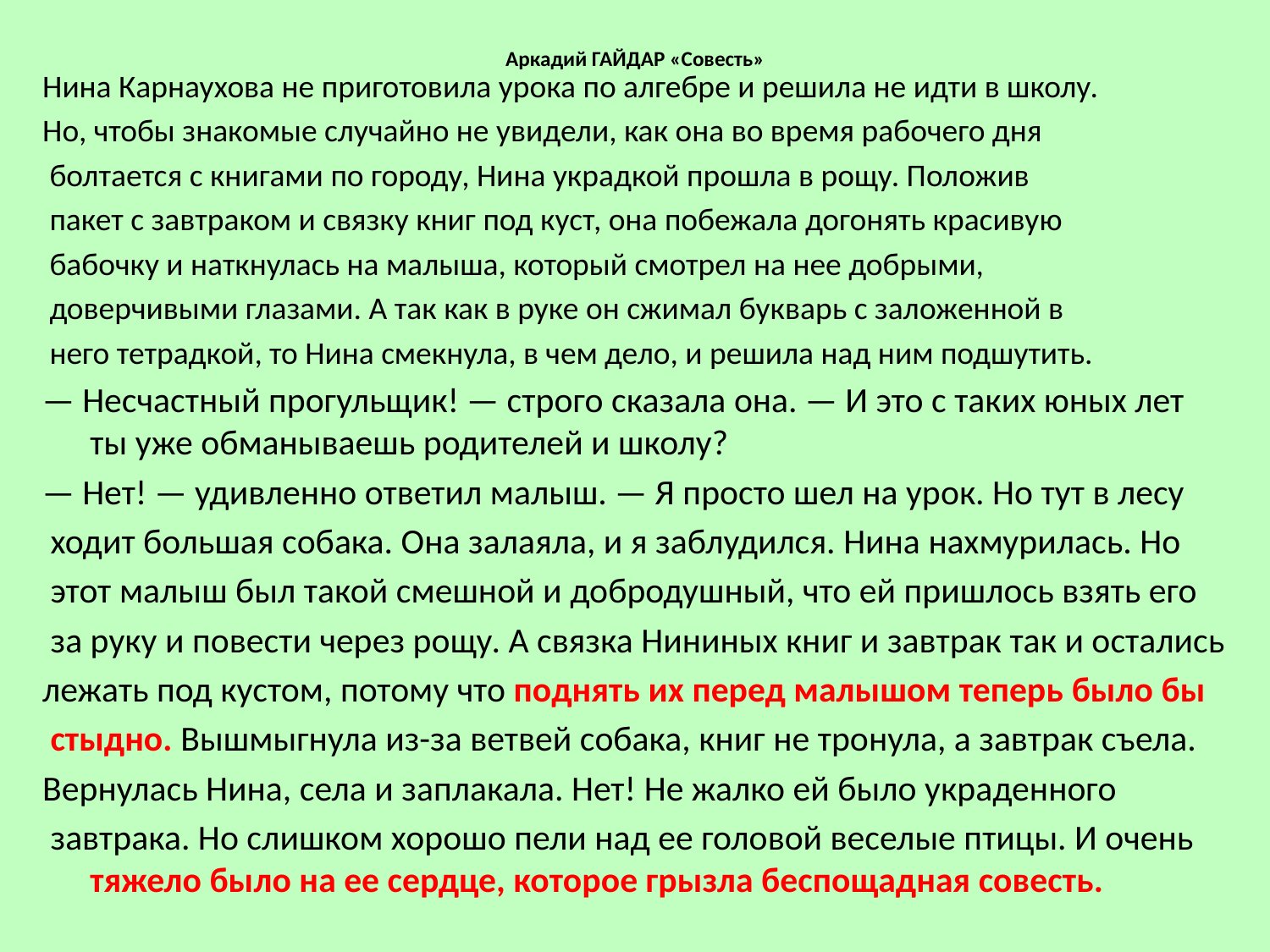

# Аркадий ГАЙДАР «Совесть»
Нина Карнаухова не приготовила урока по алгебре и решила не идти в школу.
Но, чтобы знакомые случайно не увидели, как она во время рабочего дня
 болтается с книгами по городу, Нина украдкой прошла в рощу. Положив
 пакет с завтраком и связку книг под куст, она побежала догонять красивую
 бабочку и наткнулась на малыша, который смотрел на нее добрыми,
 доверчивыми глазами. А так как в руке он сжимал букварь с заложенной в
 него тетрадкой, то Нина смекнула, в чем дело, и решила над ним подшутить.
— Несчастный прогульщик! — строго сказала она. — И это с таких юных лет ты уже обманываешь родителей и школу?
— Нет! — удивленно ответил малыш. — Я просто шел на урок. Но тут в лесу
 ходит большая собака. Она залаяла, и я заблудился. Нина нахмурилась. Но
 этот малыш был такой смешной и добродушный, что ей пришлось взять его
 за руку и повести через рощу. А связка Нининых книг и завтрак так и остались
лежать под кустом, потому что поднять их перед малышом теперь было бы
 стыдно. Вышмыгнула из-за ветвей собака, книг не тронула, а завтрак съела.
Вернулась Нина, села и заплакала. Нет! Не жалко ей было украденного
 завтрака. Но слишком хорошо пели над ее головой веселые птицы. И очень тяжело было на ее сердце, которое грызла беспощадная совесть.